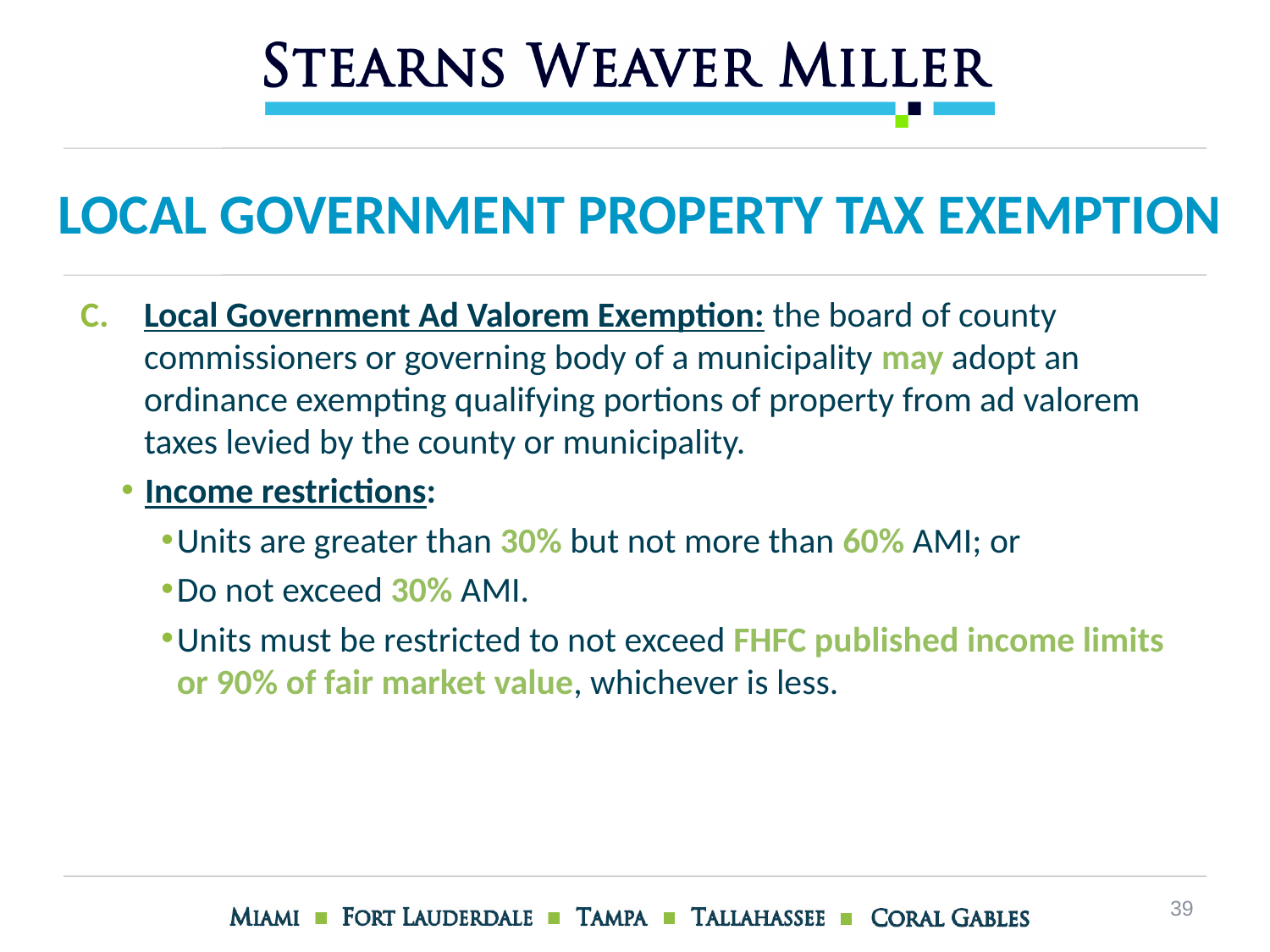

# Local government property tax exemption
Local Government Ad Valorem Exemption: the board of county commissioners or governing body of a municipality may adopt an ordinance exempting qualifying portions of property from ad valorem taxes levied by the county or municipality.
Income restrictions:
Units are greater than 30% but not more than 60% AMI; or
Do not exceed 30% AMI.
Units must be restricted to not exceed FHFC published income limits or 90% of fair market value, whichever is less.

39